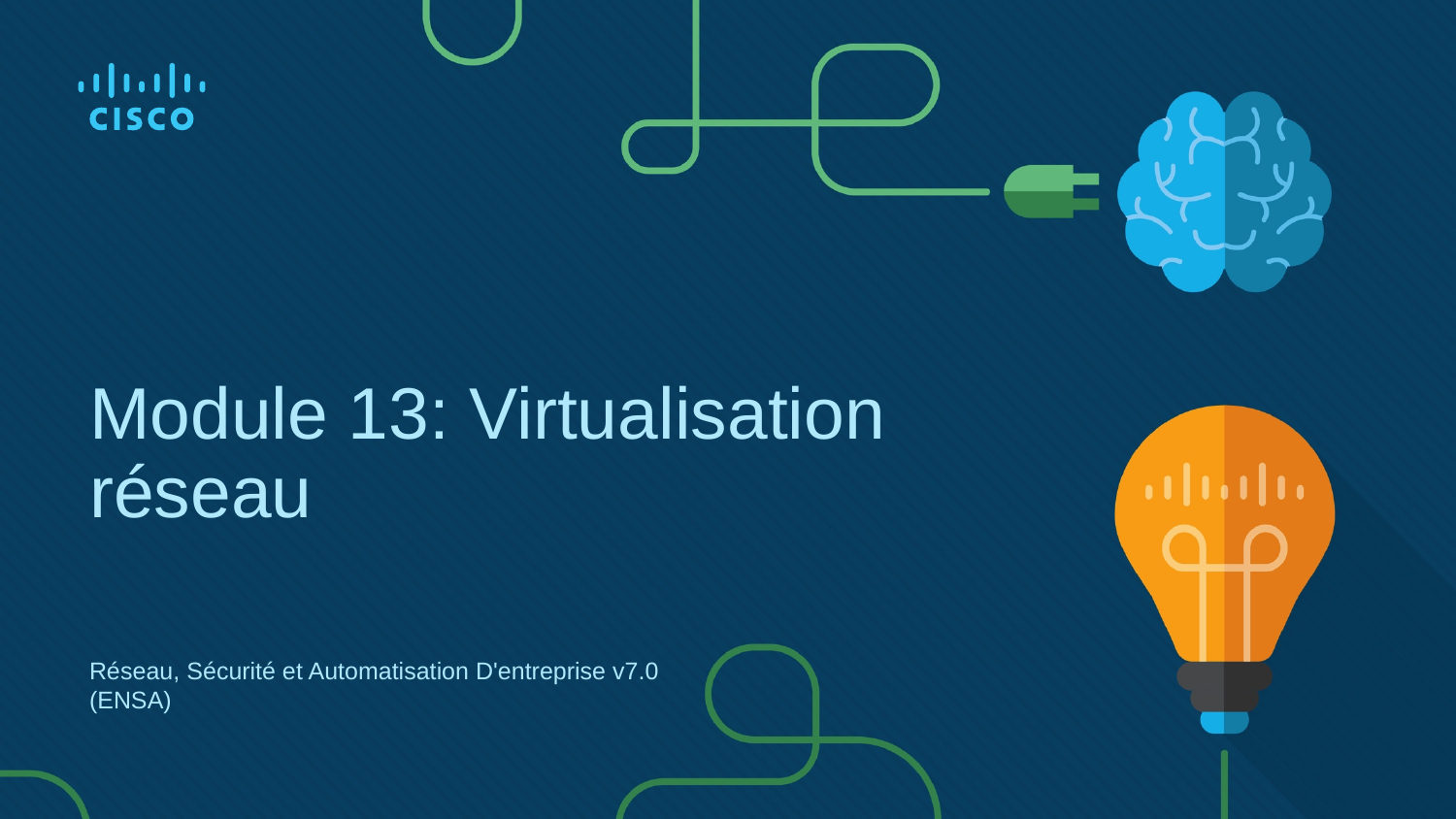

# Module 13: Virtualisation réseau
Réseau, Sécurité et Automatisation D'entreprise v7.0
(ENSA)